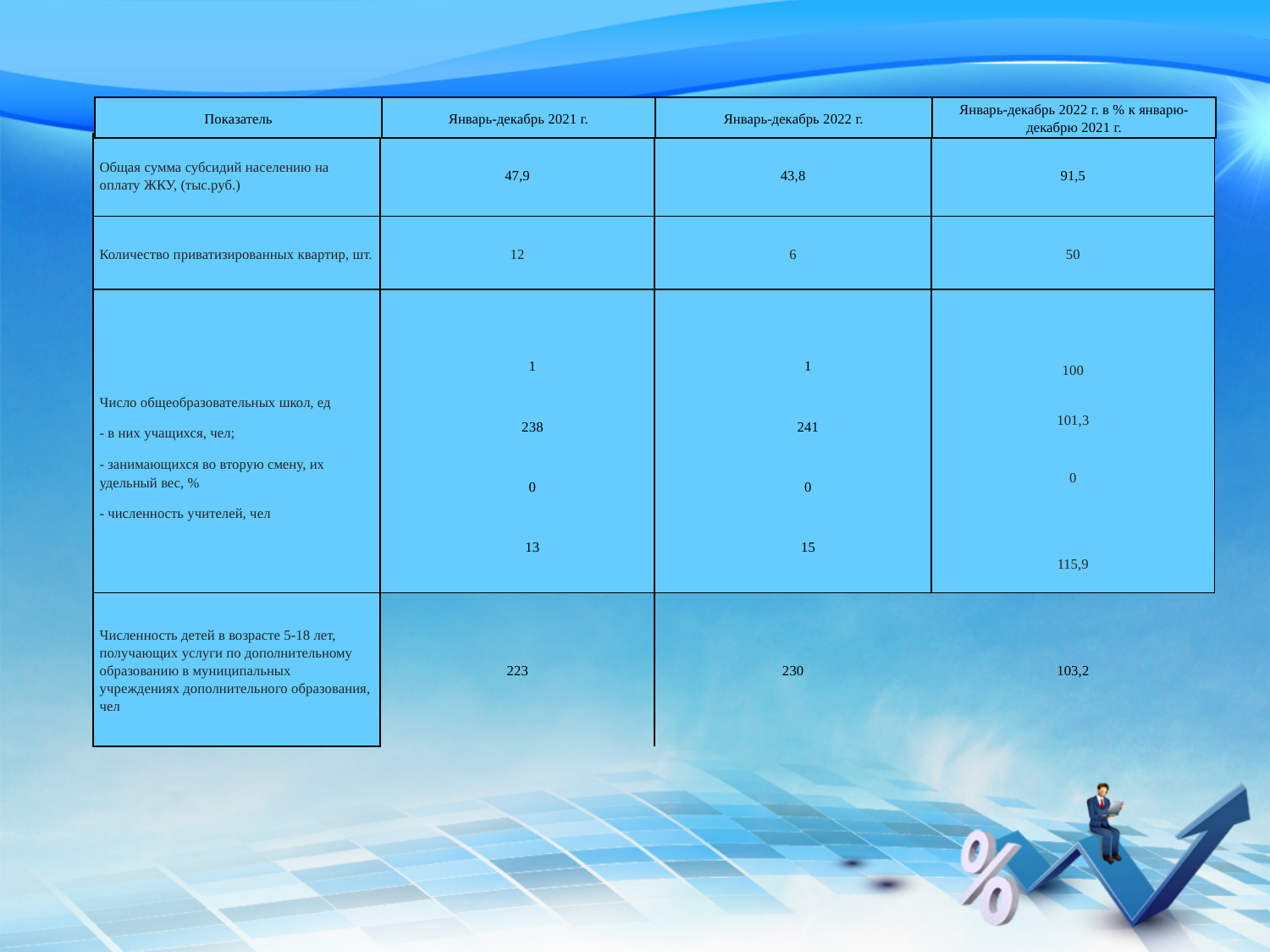

| Показатель | Январь-декабрь 2021 г. | Январь-декабрь 2022 г. | Январь-декабрь 2022 г. в % к январю-декабрю 2021 г. |
| --- | --- | --- | --- |
| Общая сумма субсидий населению на оплату ЖКУ, (тыс.руб.) | 47,9 | 43,8 | 91,5 |
| --- | --- | --- | --- |
| Количество приватизированных квартир, шт. | 12 | 6 | 50 |
| Число общеобразовательных школ, ед - в них учащихся, чел; - занимающихся во вторую смену, их удельный вес, % - численность учителей, чел | 1 238 0 13 | 1 241 0 15 | 100 101,3 0 115,9 |
| Численность детей в возрасте 5-18 лет, получающих услуги по дополнительному образованию в муниципальных учреждениях дополнительного образования, чел | 223 | 230 | 103,2 |